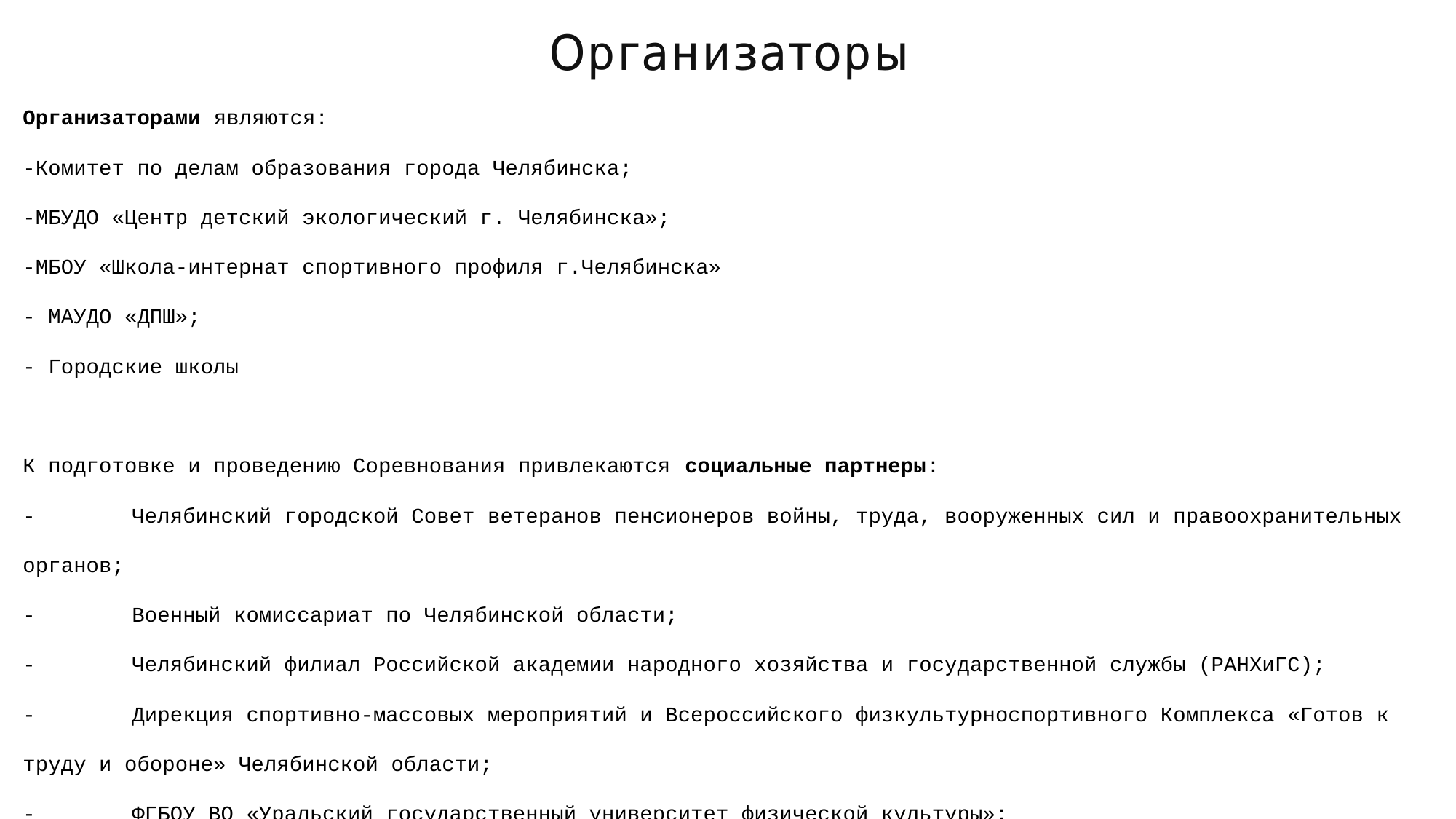

Организаторы
Организаторами являются:
-Комитет по делам образования города Челябинска;
-МБУДО «Центр детский экологический г. Челябинска»;
-МБОУ «Школа-интернат спортивного профиля г.Челябинска»
- МАУДО «ДПШ»;
- Городские школы

К подготовке и проведению Соревнования привлекаются социальные партнеры:
-	Челябинский городской Совет ветеранов пенсионеров войны, труда, вооруженных сил и правоохранительных органов;
-	Военный комиссариат по Челябинской области;
-	Челябинский филиал Российской академии народного хозяйства и государственной службы (РАНХиГС);
-	Дирекция спортивно-массовых мероприятий и Всероссийского физкультурноспортивного Комплекса «Готов к труду и обороне» Челябинской области;
-	ФГБОУ ВО «Уральский государственный университет физической культуры»;
-	Институт Спорта Туризма и Сервиса ФГАОУ ВО «ЮУрГУ (НИУ)»;
-	Челябинская городская общественная организация «Хоккейный клуб «ТРАКТОР»;
- Скалодром «Каньон».